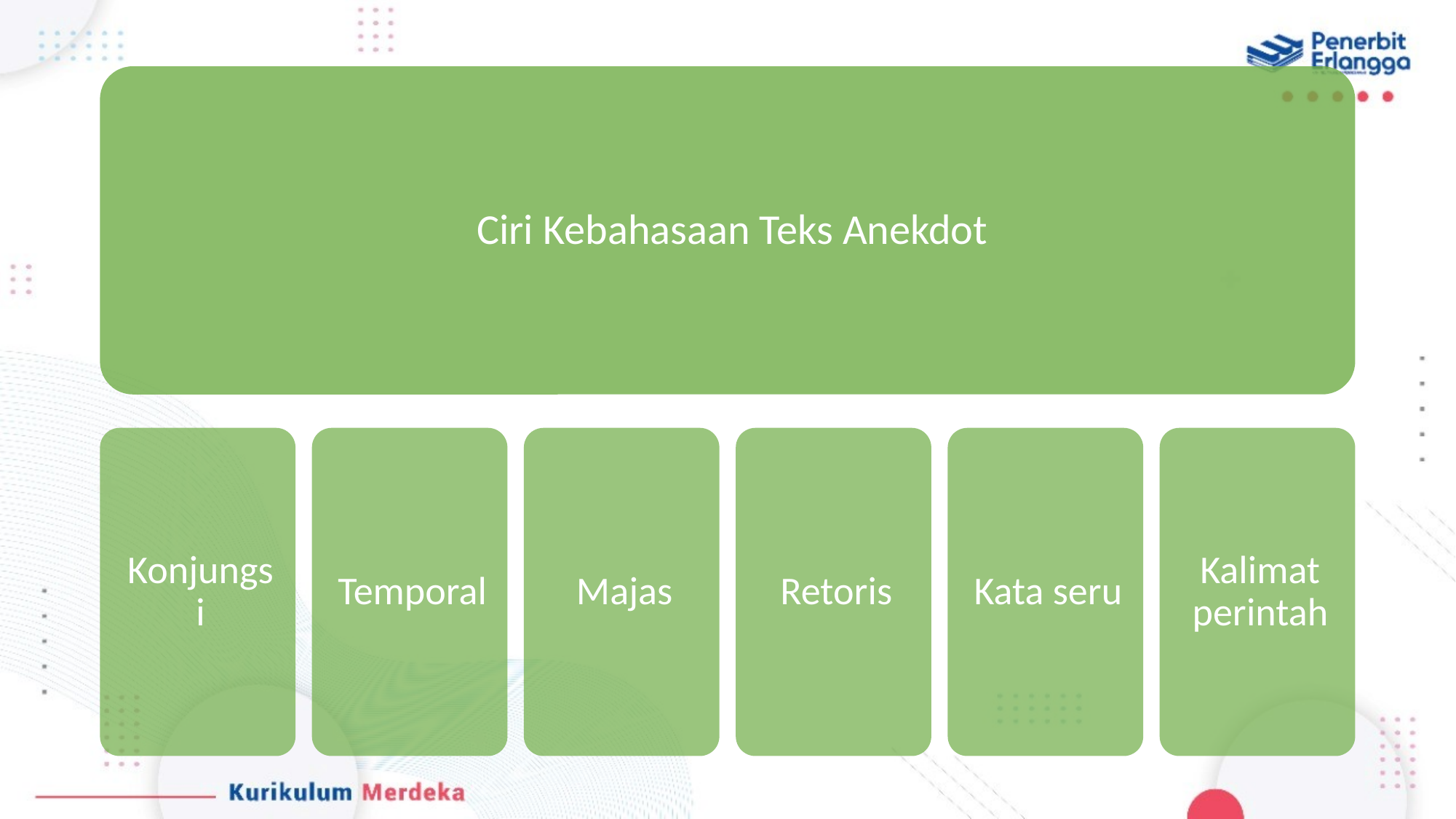

Ciri Kebahasaan Teks Anekdot
Konjungsi
Temporal
Majas
Retoris
Kata seru
Kalimat perintah